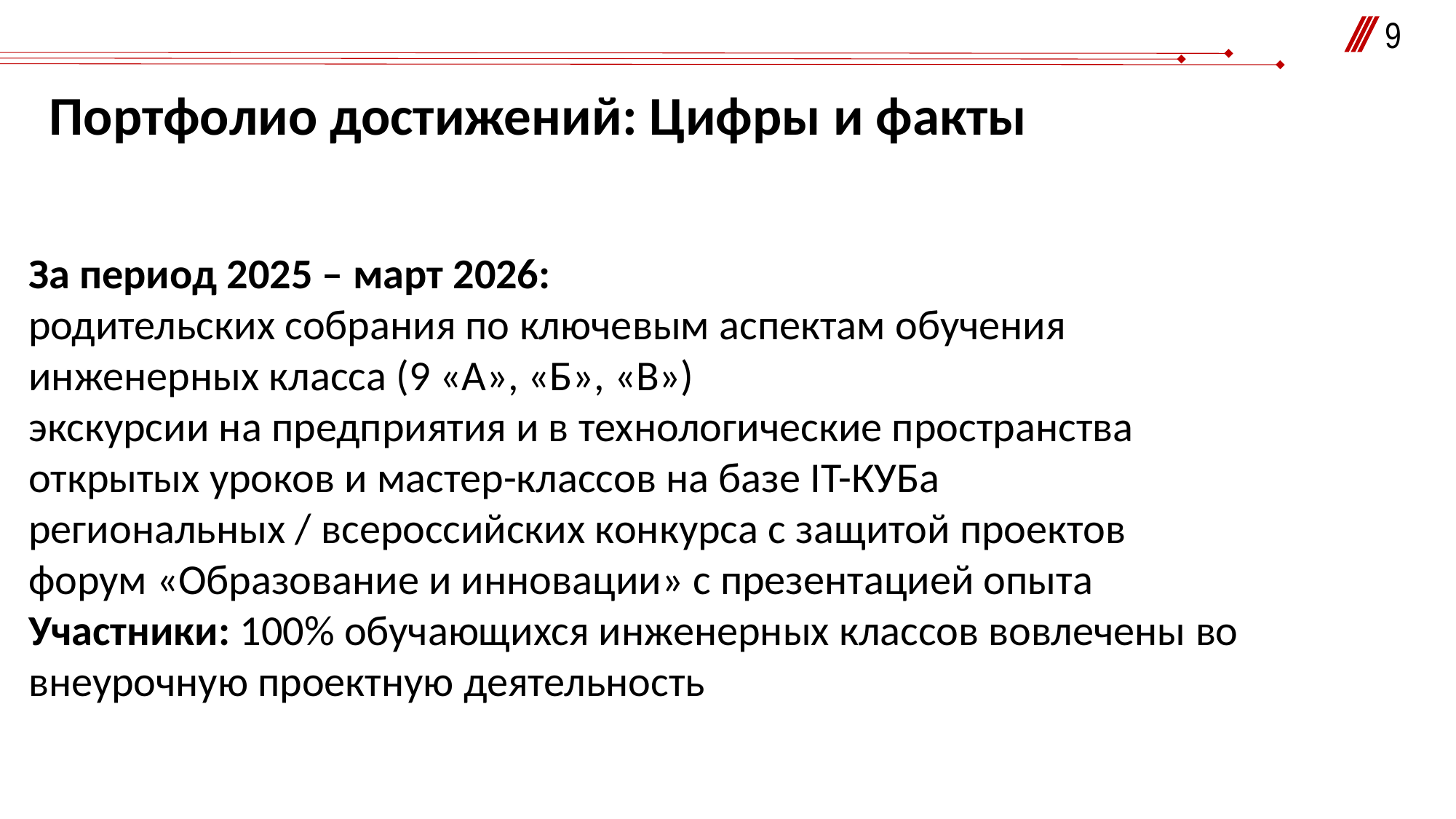

9

Портфолио достижений: Цифры и факты

За период 2025 – март 2026:
родительских собрания по ключевым аспектам обучения
инженерных класса (9 «А», «Б», «В»)
экскурсии на предприятия и в технологические пространства
открытых уроков и мастер-классов на базе IT-КУБа
региональных / всероссийских конкурса с защитой проектов
форум «Образование и инновации» с презентацией опыта
Участники: 100% обучающихся инженерных классов вовлечены во внеурочную проектную деятельность